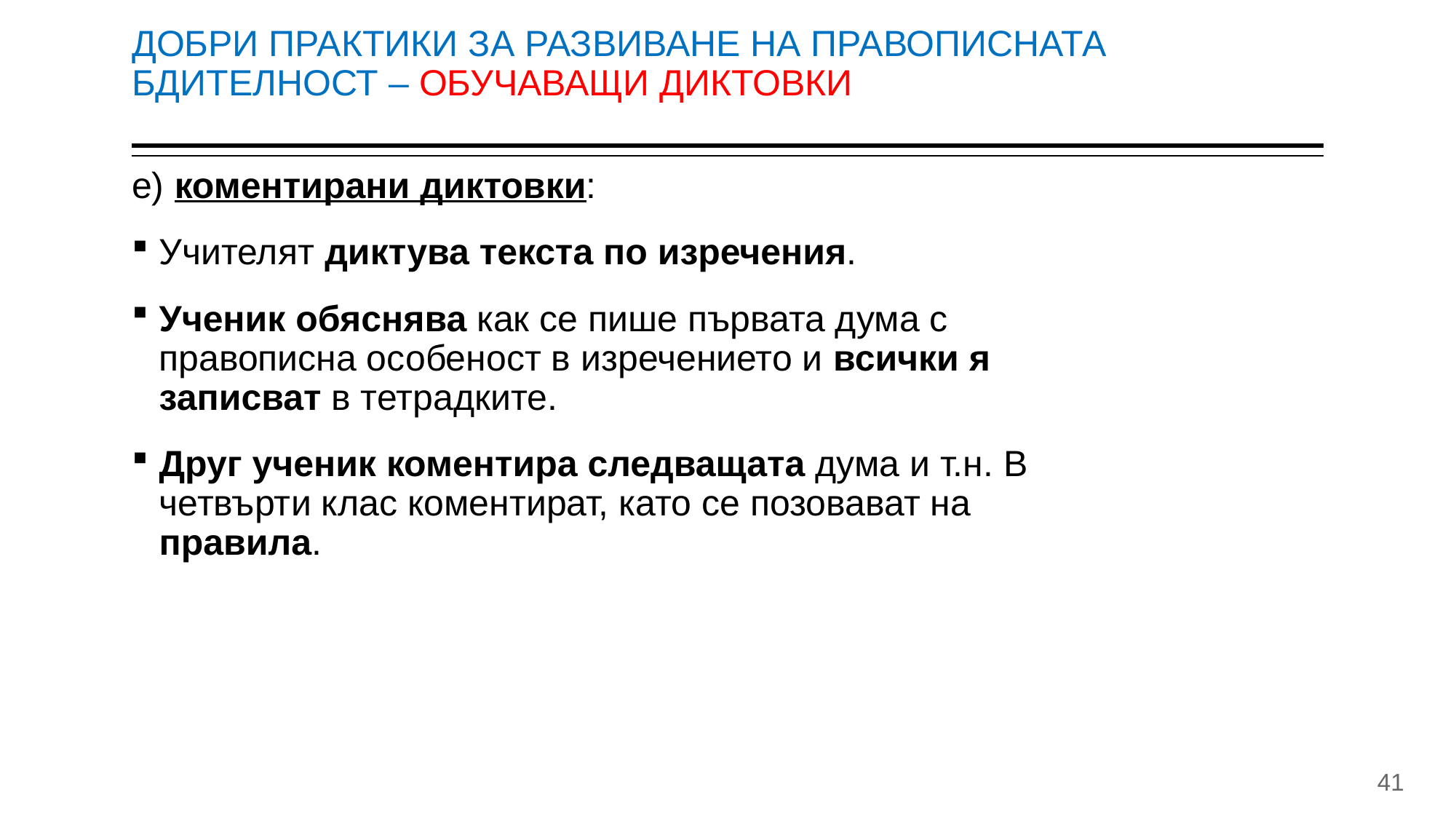

# ДОБРИ ПРАКТИКИ ЗА РАЗВИВАНЕ НА ПРАВОПИСНАТА БДИТЕЛНОСТ – ОБУЧАВАЩИ ДИКТОВКИ
е) коментирани диктовки:
Учителят диктува текста по изречения.
Ученик обяснява как се пише първата дума с правописна особеност в изречението и всички я записват в тетрадките.
Друг ученик коментира следващата дума и т.н. В четвърти клас коментират, като се позовават на правила.

41